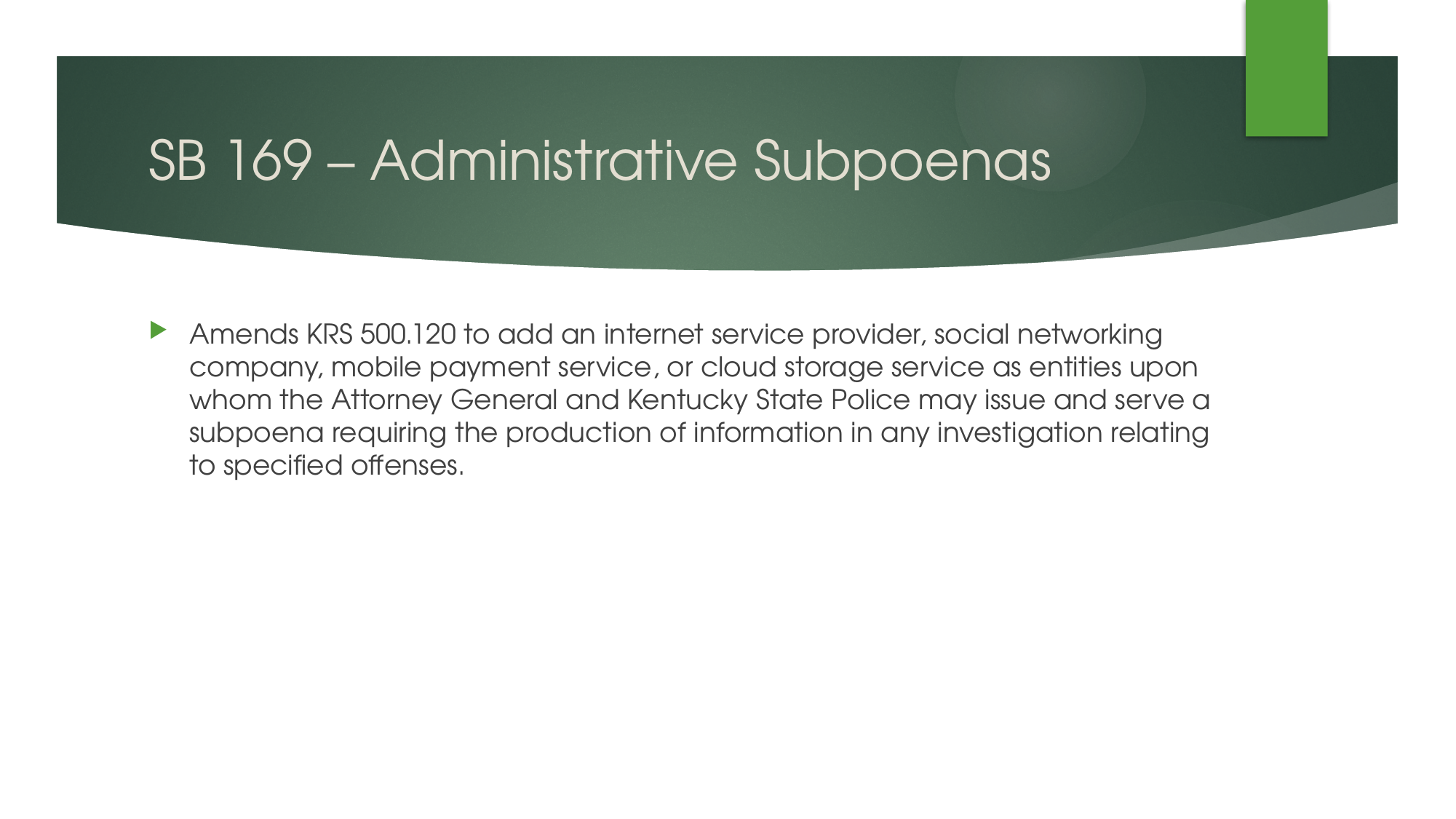

# SB 169 – Administrative Subpoenas
Amends KRS 500.120 to add an internet service provider, social networking company, mobile payment service, or cloud storage service as entities upon whom the Attorney General and Kentucky State Police may issue and serve a subpoena requiring the production of information in any investigation relating to specified offenses.